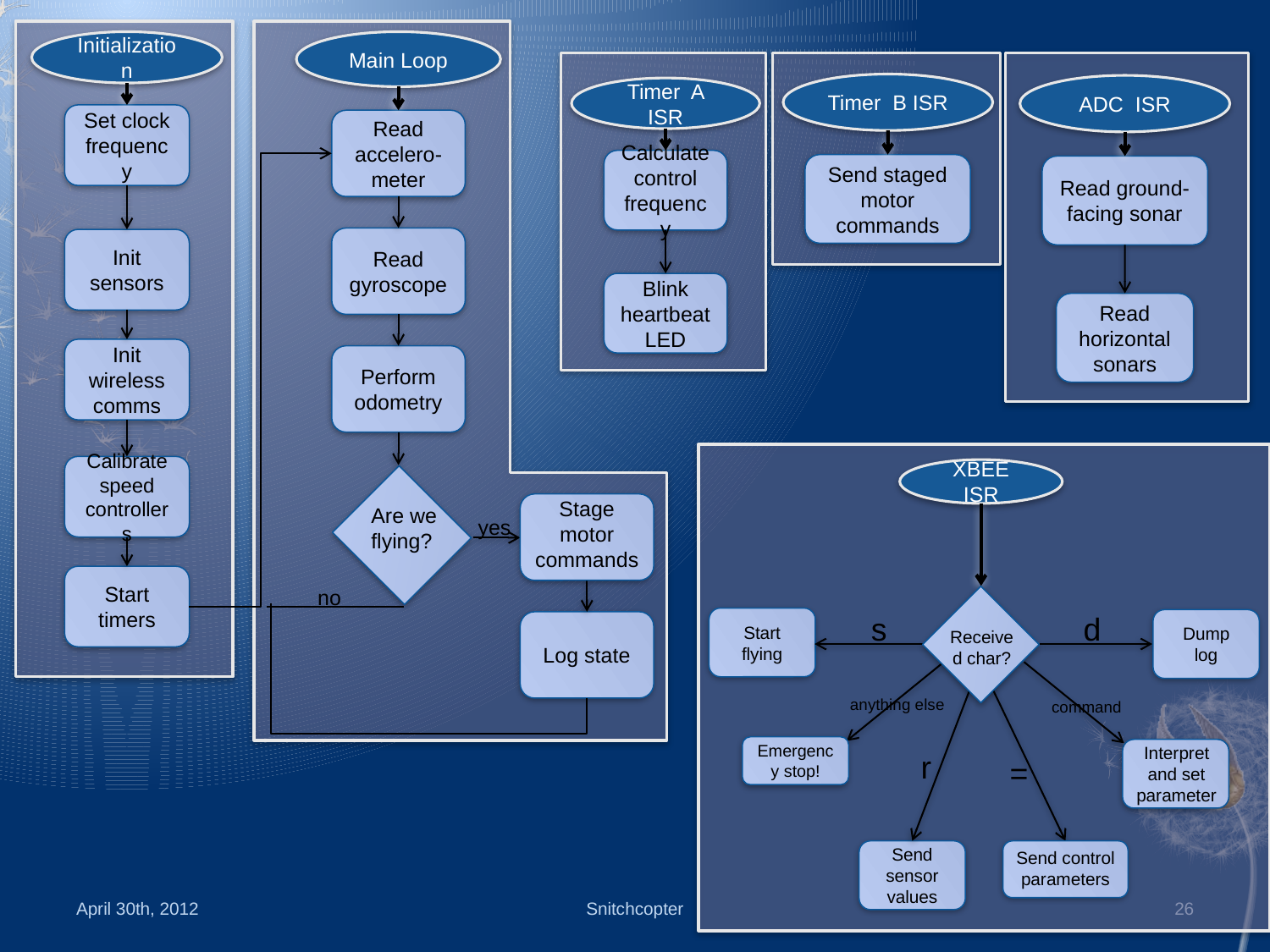

Initialization
Set clock frequency
Init sensors
Init wireless comms
Calibrate speed controllers
Start timers
Main Loop
Read accelero-meter
Read gyroscope
Perform odometry

Are we flying?
Stage motor commands

Log state

Timer  B ISR
Send staged motor commands
ADC  ISR
Read ground-facing sonar
Read horizontal sonars
Timer  A ISR
Calculate control frequency
Blink heartbeat LED

XBEE ISR
s
d

Start flying
Dump log
Received char?
anything else
command
Emergency stop!

Interpret and set parameter

r
=

Send control parameters
Send sensor values
yes
no
April 30th, 2012
Snitchcopter
26